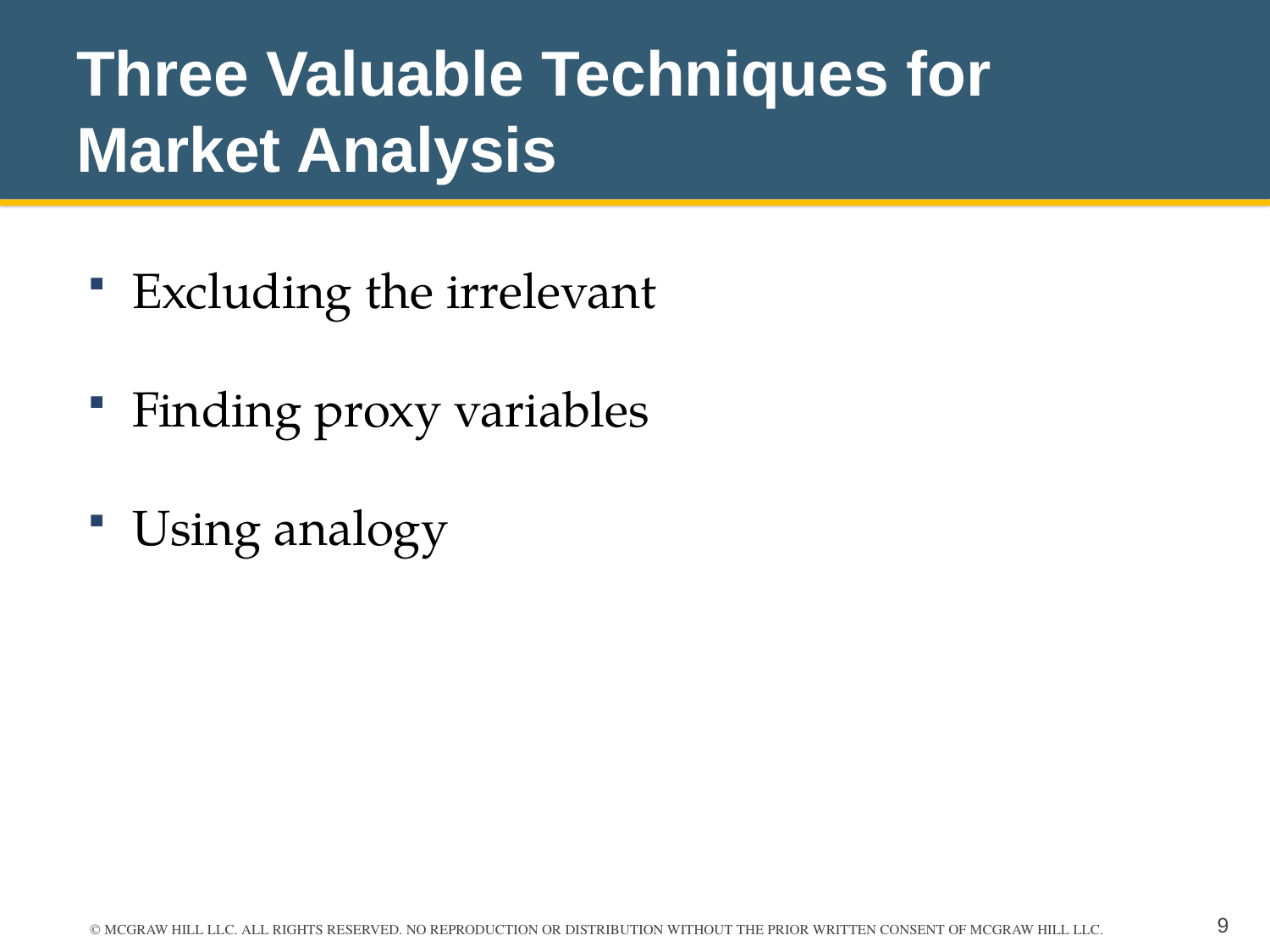

# Three Valuable Techniques for Market Analysis
Excluding the irrelevant

Finding proxy variables

Using analogy
© MCGRAW HILL LLC. ALL RIGHTS RESERVED. NO REPRODUCTION OR DISTRIBUTION WITHOUT THE PRIOR WRITTEN CONSENT OF MCGRAW HILL LLC.
9